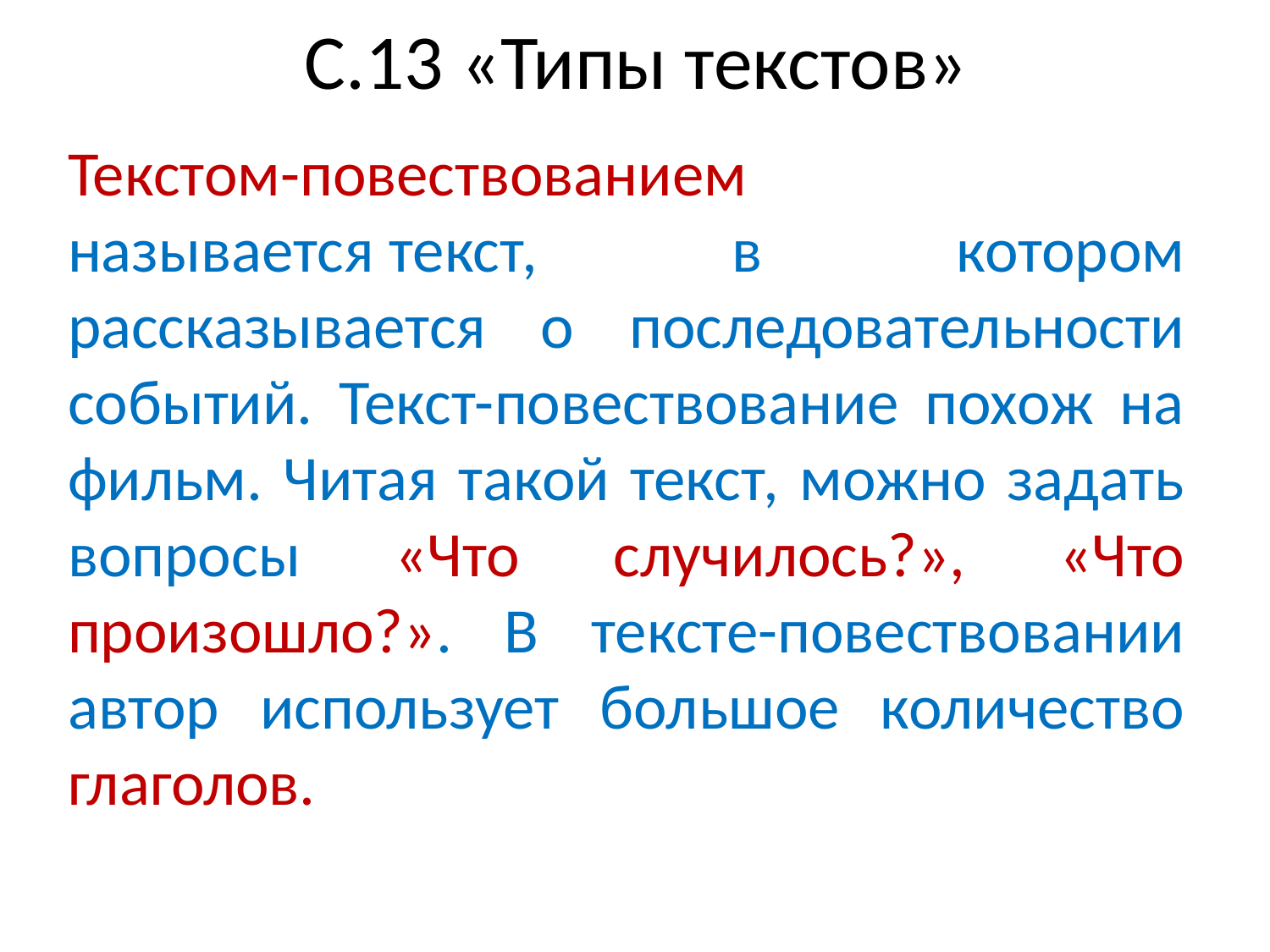

# С.13 «Типы текстов»
Текстом-повествованием называется текст, в котором рассказывается о последовательности событий. Текст-повествование похож на фильм. Читая такой текст, можно задать вопросы «Что случилось?», «Что произошло?». В тексте-повествовании автор использует большое количество глаголов.